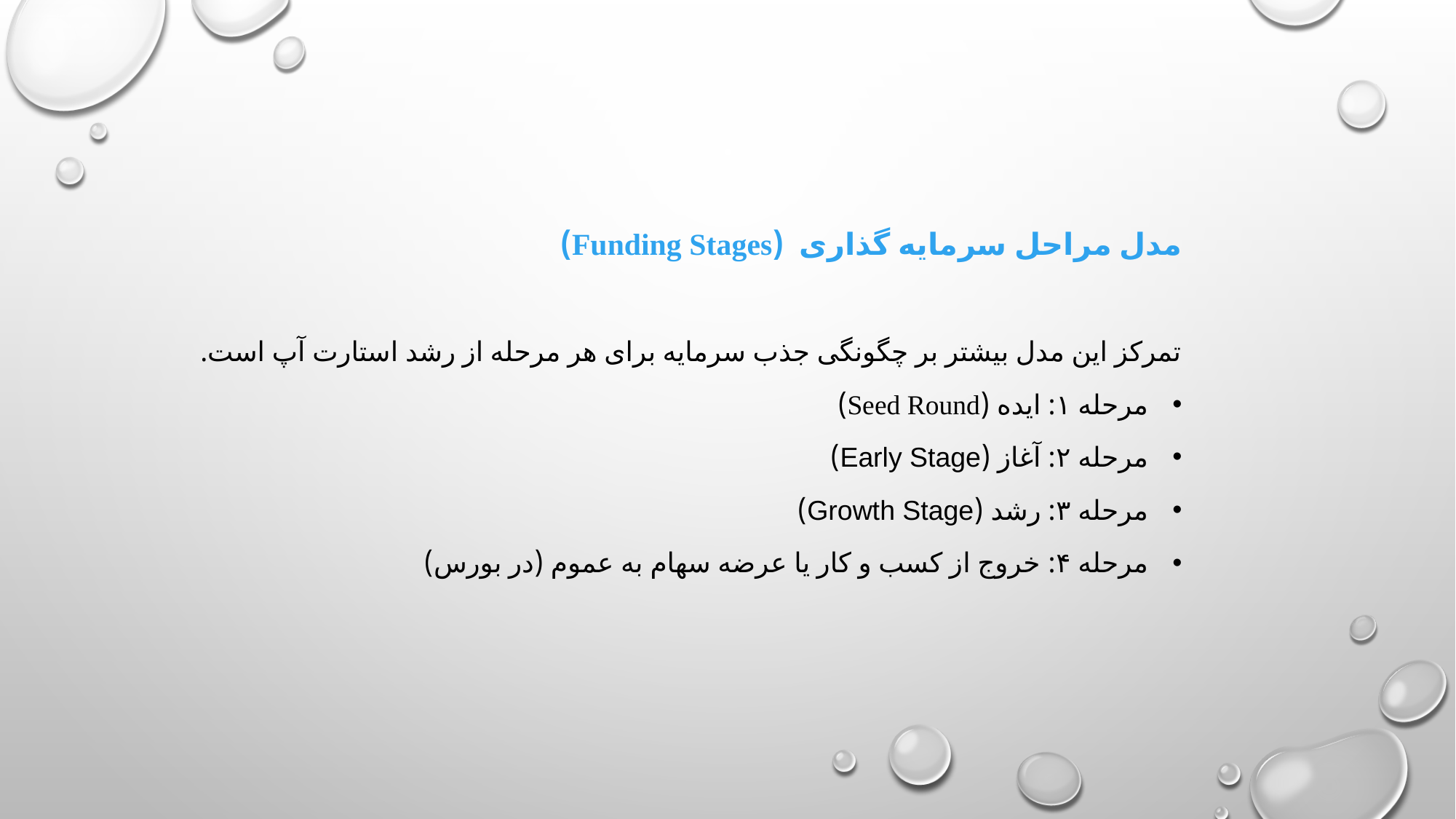

مدل مراحل سرمایه گذاری  (Funding Stages)

تمرکز این مدل بیشتر بر چگونگی جذب سرمایه برای هر مرحله از رشد استارت آپ است.
مرحله ۱: ایده (Seed Round)
مرحله ۲: آغاز (Early Stage)
مرحله ۳: رشد (Growth Stage)
مرحله ۴: خروج از کسب و کار یا عرضه سهام به عموم (در بورس)